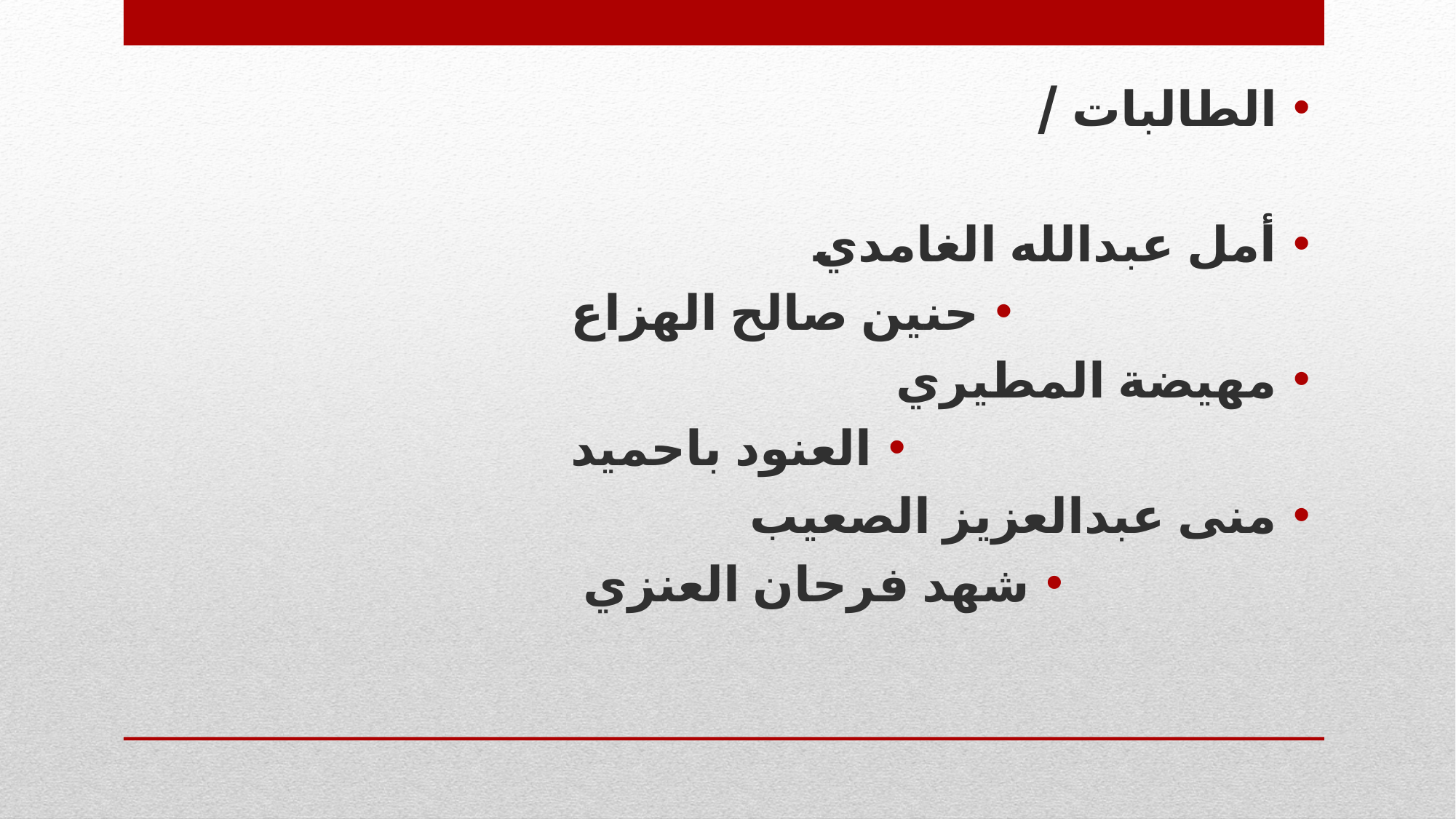

الطالبات /

أمل عبدالله الغامدي
حنين صالح الهزاع
مهيضة المطيري
العنود باحميد
منى عبدالعزيز الصعيب
شهد فرحان العنزي

#